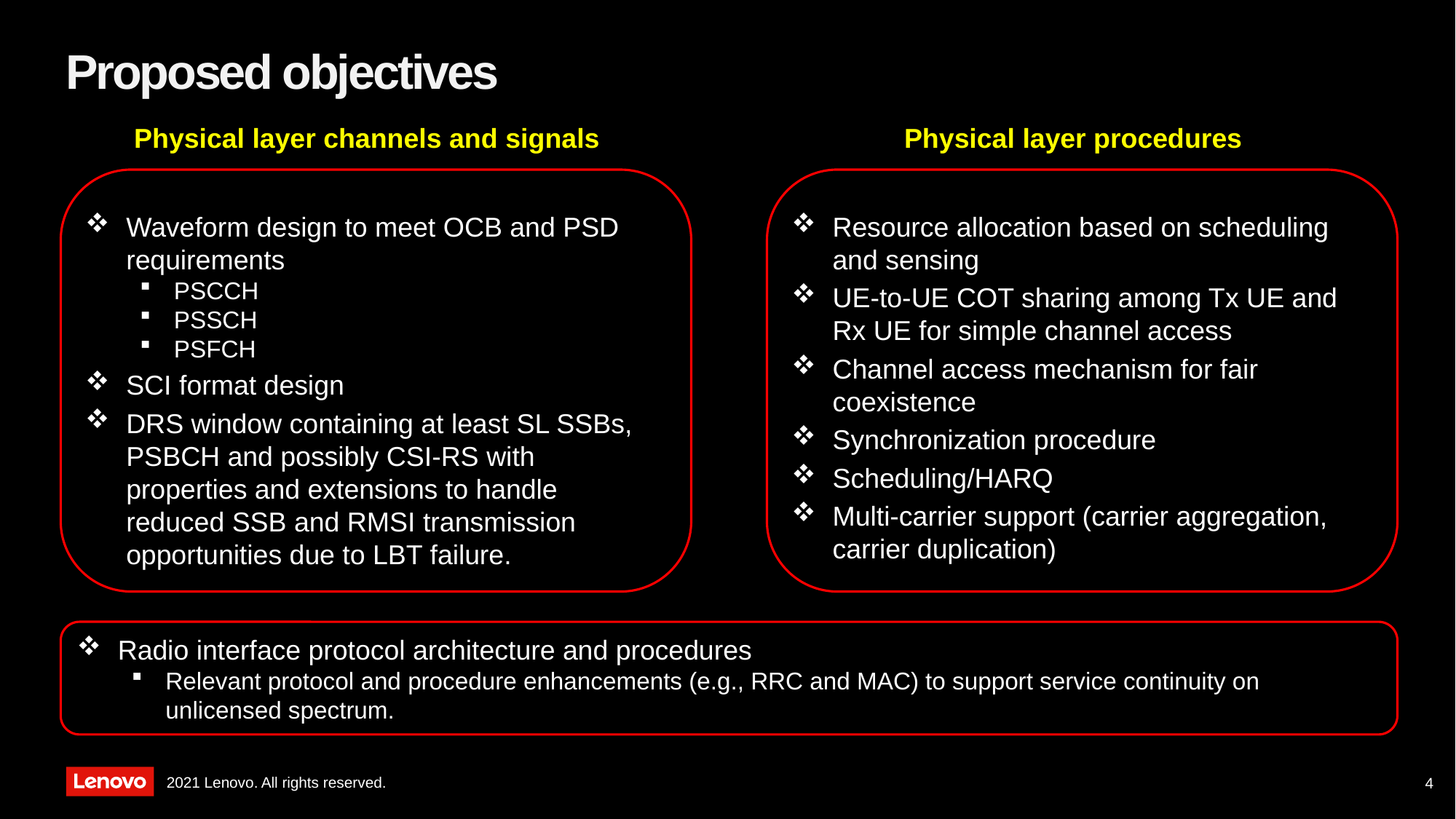

# Proposed objectives
Physical layer channels and signals
Physical layer procedures

Waveform design to meet OCB and PSD requirements
PSCCH
PSSCH
PSFCH
SCI format design
DRS window containing at least SL SSBs, PSBCH and possibly CSI-RS with properties and extensions to handle reduced SSB and RMSI transmission opportunities due to LBT failure.

Resource allocation based on scheduling and sensing
UE-to-UE COT sharing among Tx UE and Rx UE for simple channel access
Channel access mechanism for fair coexistence
Synchronization procedure
Scheduling/HARQ
Multi-carrier support (carrier aggregation, carrier duplication)

Radio interface protocol architecture and procedures
Relevant protocol and procedure enhancements (e.g., RRC and MAC) to support service continuity on unlicensed spectrum.
4